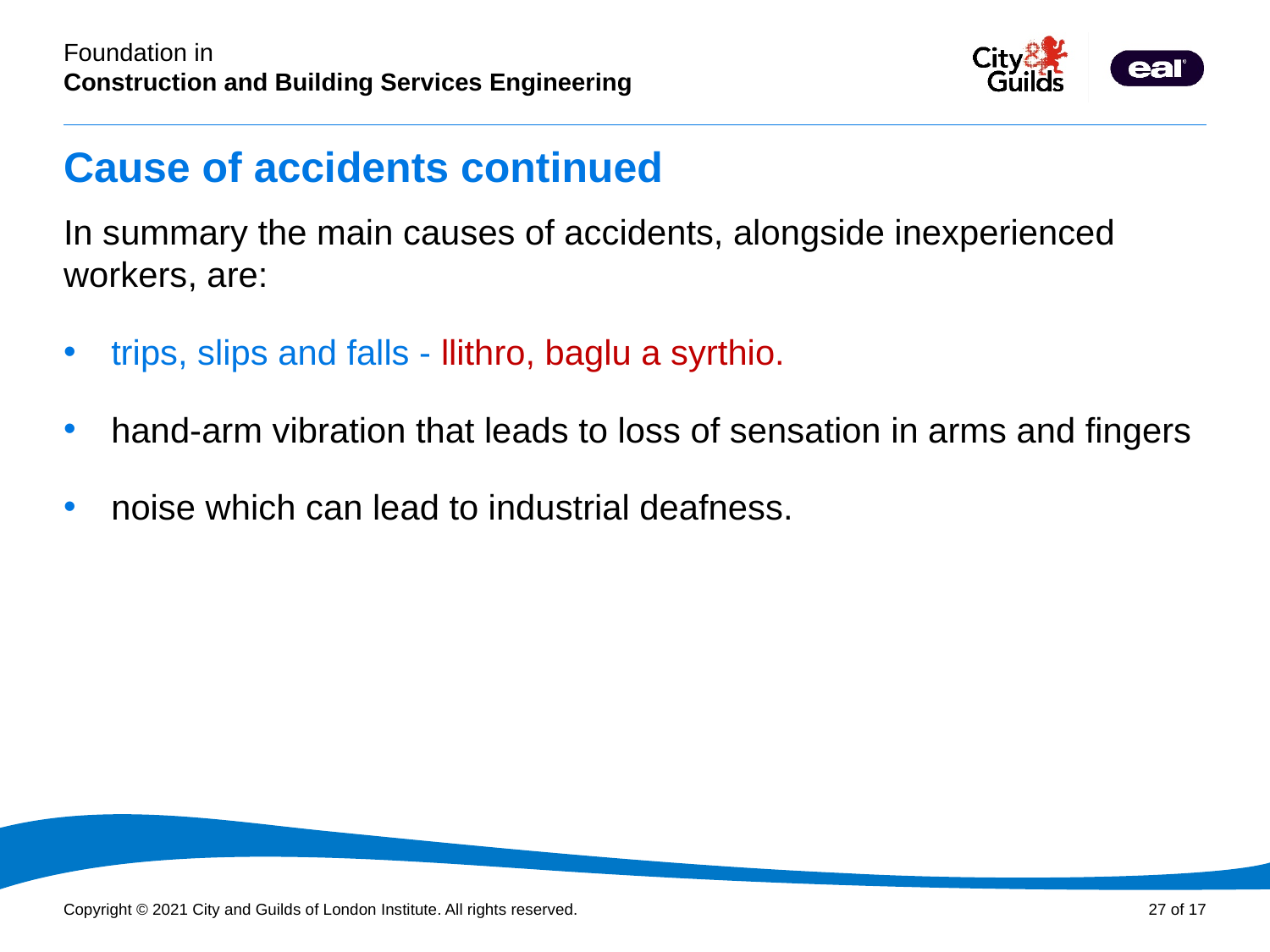

# Cause of accidents continued
In summary the main causes of accidents, alongside inexperienced workers, are:
trips, slips and falls - llithro, baglu a syrthio.
hand-arm vibration that leads to loss of sensation in arms and fingers
noise which can lead to industrial deafness.